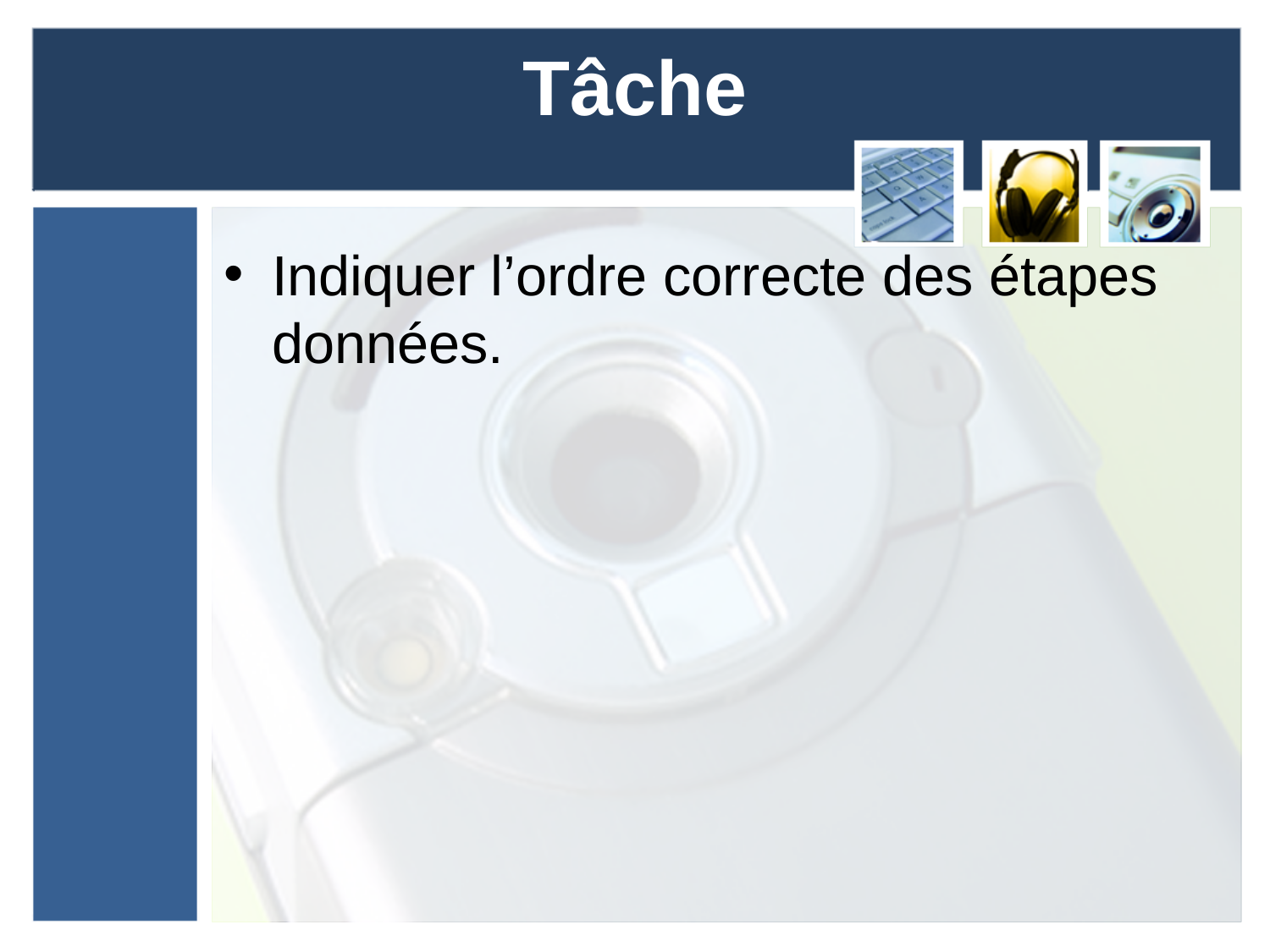

# Tâche
Indiquer l’ordre correcte des étapes données.